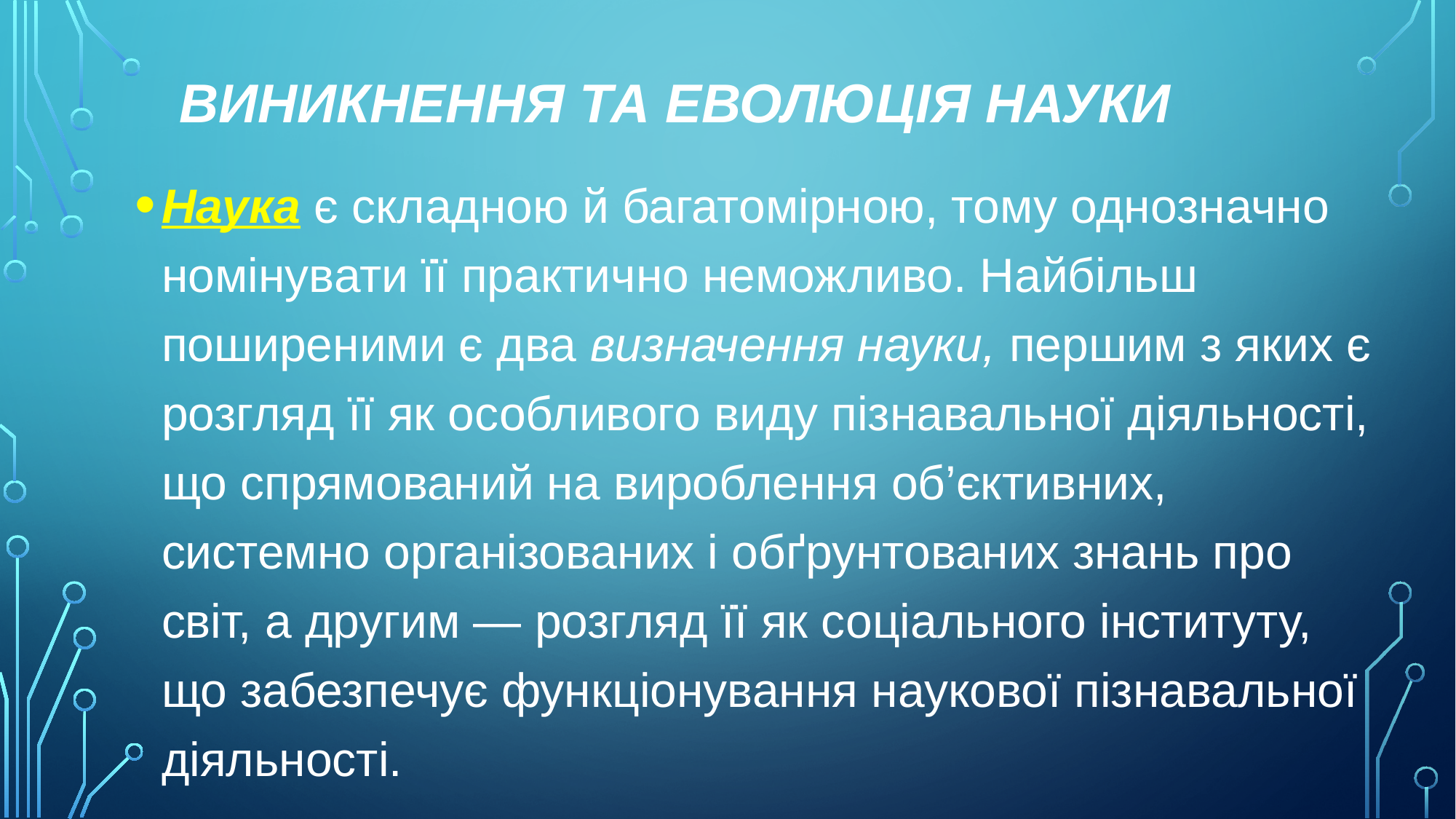

# Виникнення та еволюція науки
Наука є складною й багатомірною, тому однозначно номінувати її практично неможливо. Найбільш поширеними є два визначення науки, першим з яких є розгляд її як особливого виду пізнавальної діяльності, що спрямований на вироблення об’єктивних, системно організованих і обґрунтованих знань про світ, а другим — розгляд її як соціального інституту, що забезпечує функціонування наукової пізнавальної діяльності.